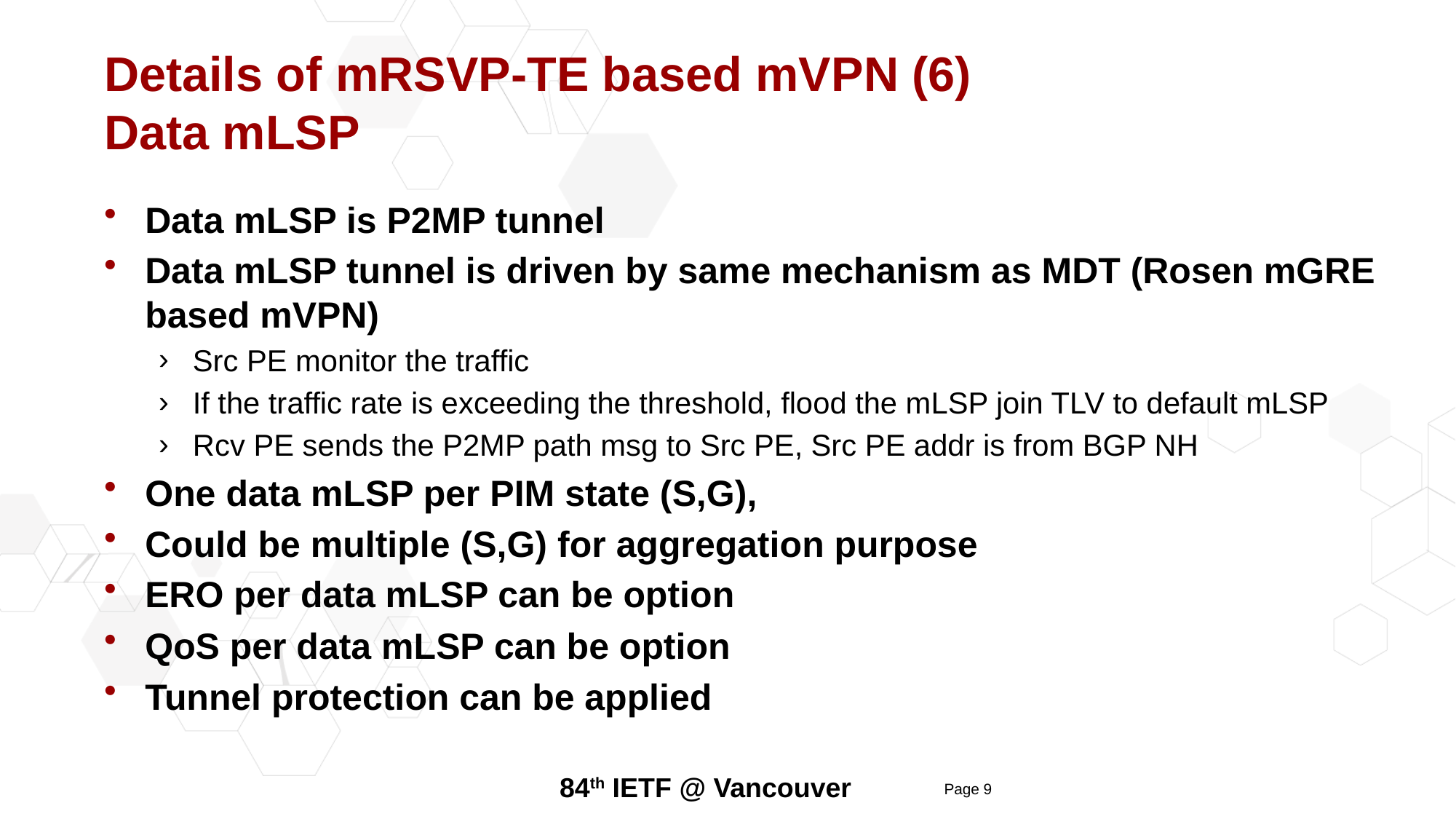

# Details of mRSVP-TE based mVPN (6) Data mLSP
Data mLSP is P2MP tunnel
Data mLSP tunnel is driven by same mechanism as MDT (Rosen mGRE based mVPN)
Src PE monitor the traffic
If the traffic rate is exceeding the threshold, flood the mLSP join TLV to default mLSP
Rcv PE sends the P2MP path msg to Src PE, Src PE addr is from BGP NH
One data mLSP per PIM state (S,G),
Could be multiple (S,G) for aggregation purpose
ERO per data mLSP can be option
QoS per data mLSP can be option
Tunnel protection can be applied